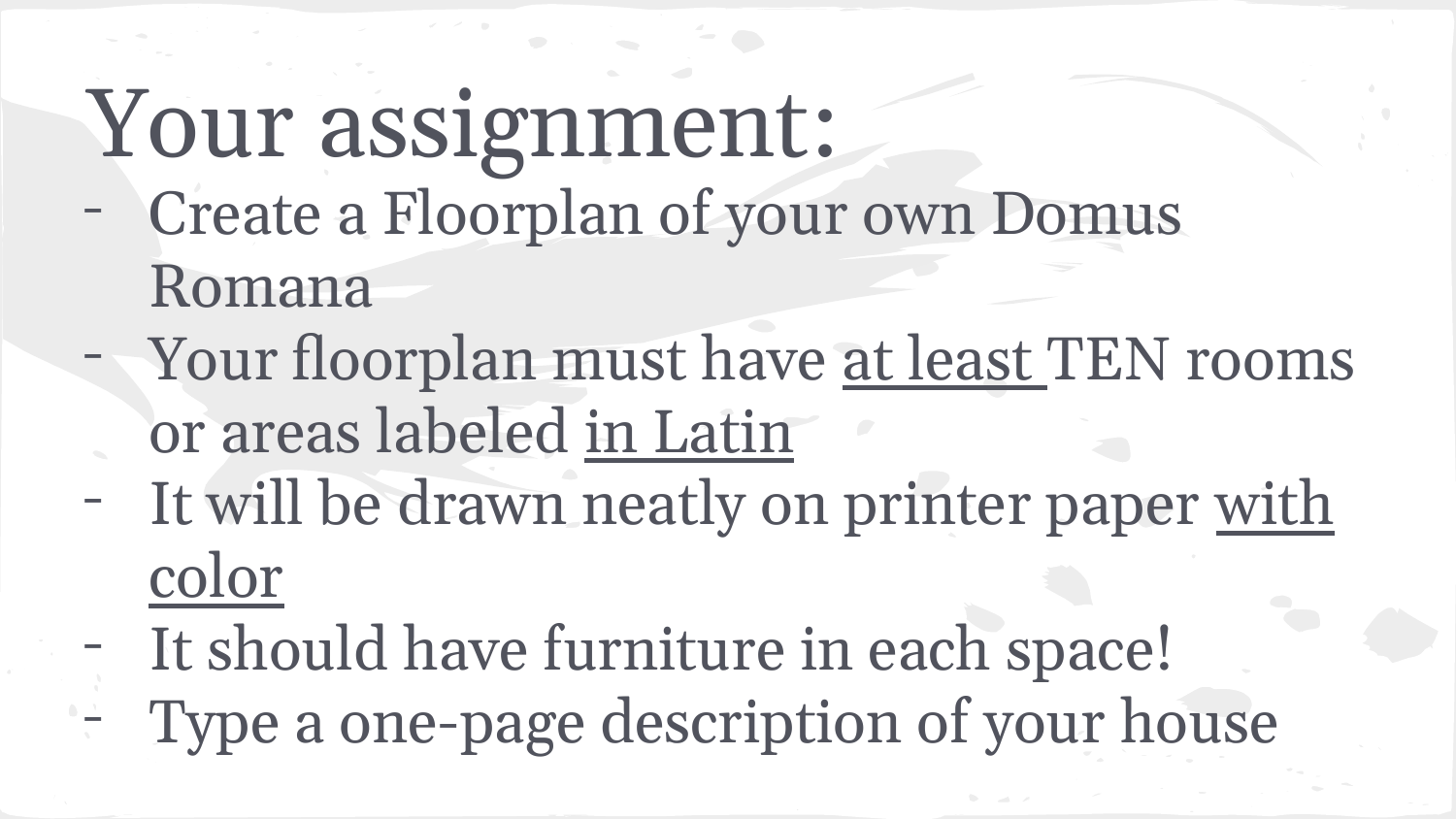

# Your assignment:
Create a Floorplan of your own Domus Romana
Your floorplan must have at least TEN rooms or areas labeled in Latin
It will be drawn neatly on printer paper with color
It should have furniture in each space!
Type a one-page description of your house